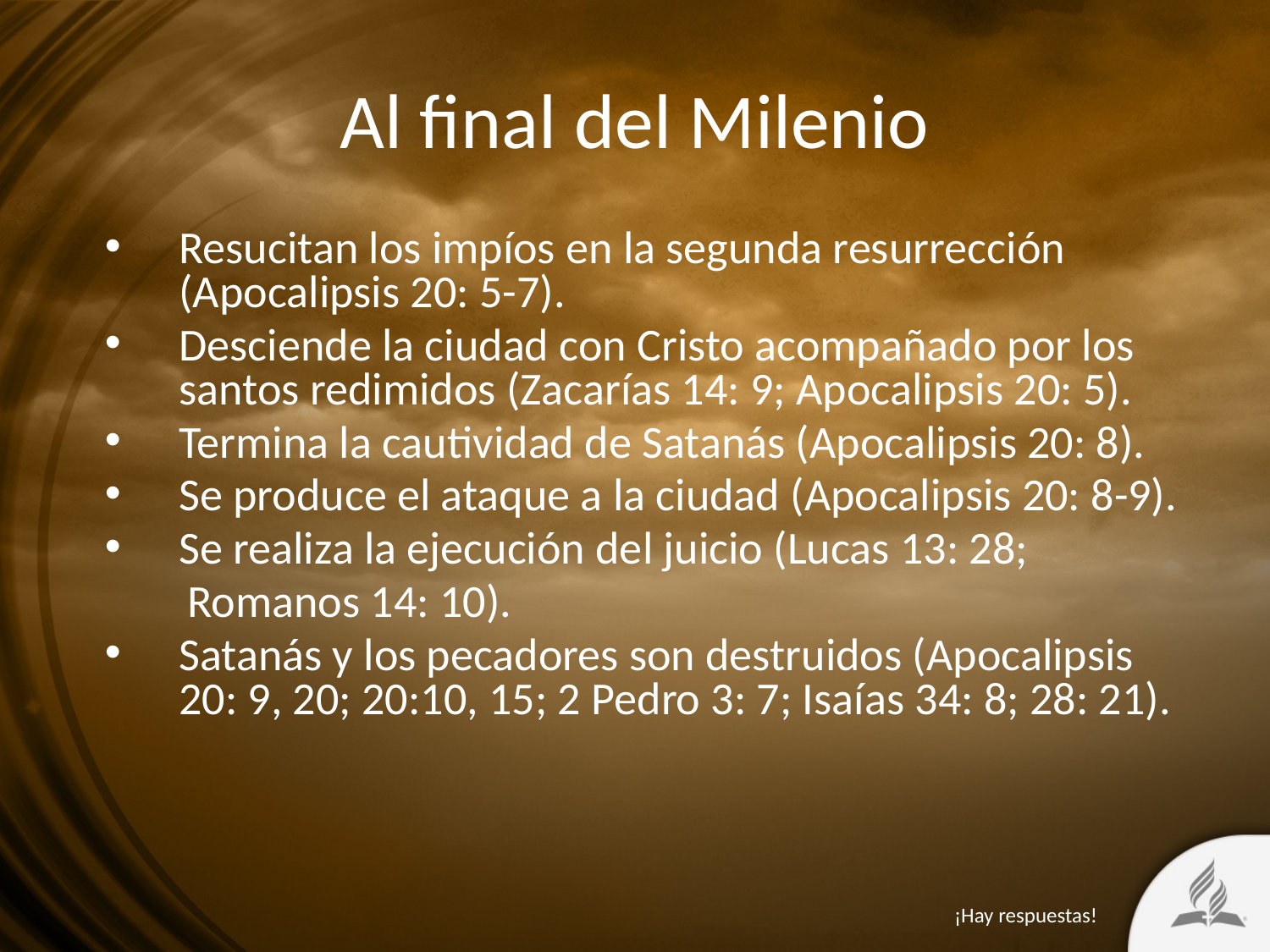

# Al final del Milenio
Resucitan los impíos en la segunda resurrección (Apocalipsis 20: 5-7).
Desciende la ciudad con Cristo acompañado por los santos redimidos (Zacarías 14: 9; Apocalipsis 20: 5).
Termina la cautividad de Satanás (Apocalipsis 20: 8).
Se produce el ataque a la ciudad (Apocalipsis 20: 8-9).
Se realiza la ejecución del juicio (Lucas 13: 28;
        Romanos 14: 10).
Satanás y los pecadores son destruidos (Apocalipsis 20: 9, 20; 20:10, 15; 2 Pedro 3: 7; Isaías 34: 8; 28: 21).
¡Hay respuestas!